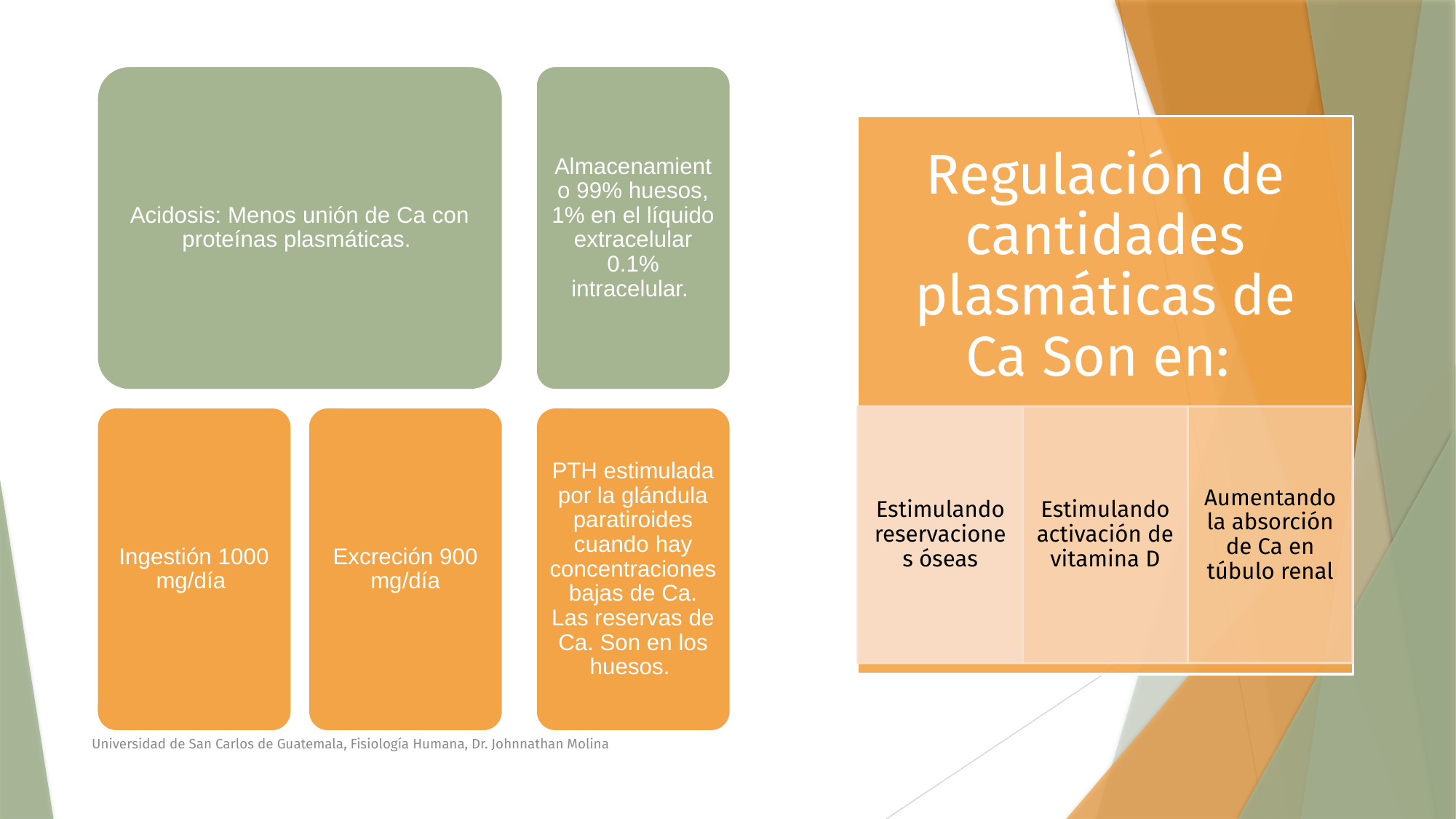

Acidosis: Menos unión de Ca con proteínas plasmáticas.
Ingestión 1000 mg/día
Excreción 900 mg/día
Almacenamiento 99% huesos, 1% en el líquido extracelular 0.1% intracelular.
PTH estimulada por la glándula paratiroides cuando hay concentraciones bajas de Ca. Las reservas de Ca. Son en los huesos.
Regulación de cantidades plasmáticas de Ca Son en:
Estimulando reservaciones óseas
Estimulando activación de vitamina D
Aumentando la absorción de Ca en túbulo renal
Universidad de San Carlos de Guatemala, Fisiología Humana, Dr. Johnnathan Molina